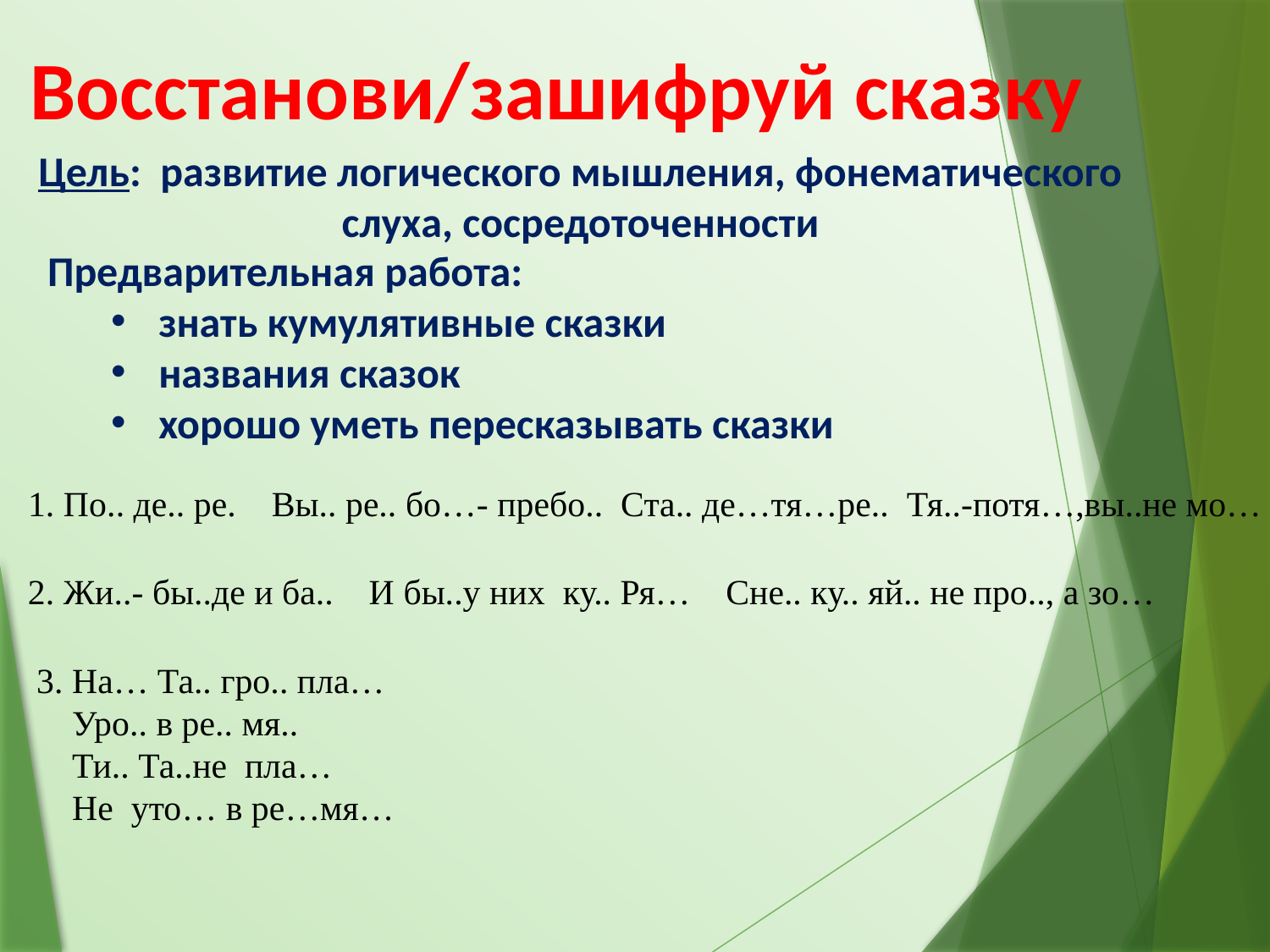

# Восстанови/зашифруй сказку
Цель:  развитие логического мышления, фонематического слуха, сосредоточенности
Предварительная работа:
знать кумулятивные сказки
названия сказок
хорошо уметь пересказывать сказки
1. По.. де.. ре.    Вы.. ре.. бо…- пребо..  Ста.. де…тя…ре..  Тя..-потя…,вы..не мо…
2. Жи..- бы..де и ба..    И бы..у них  ку.. Ря…    Сне.. ку.. яй.. не про.., а зо…
3. На… Та.. гро.. пла…
    Уро.. в ре.. мя..
    Ти.. Та..не  пла…
    Не  уто… в ре…мя…